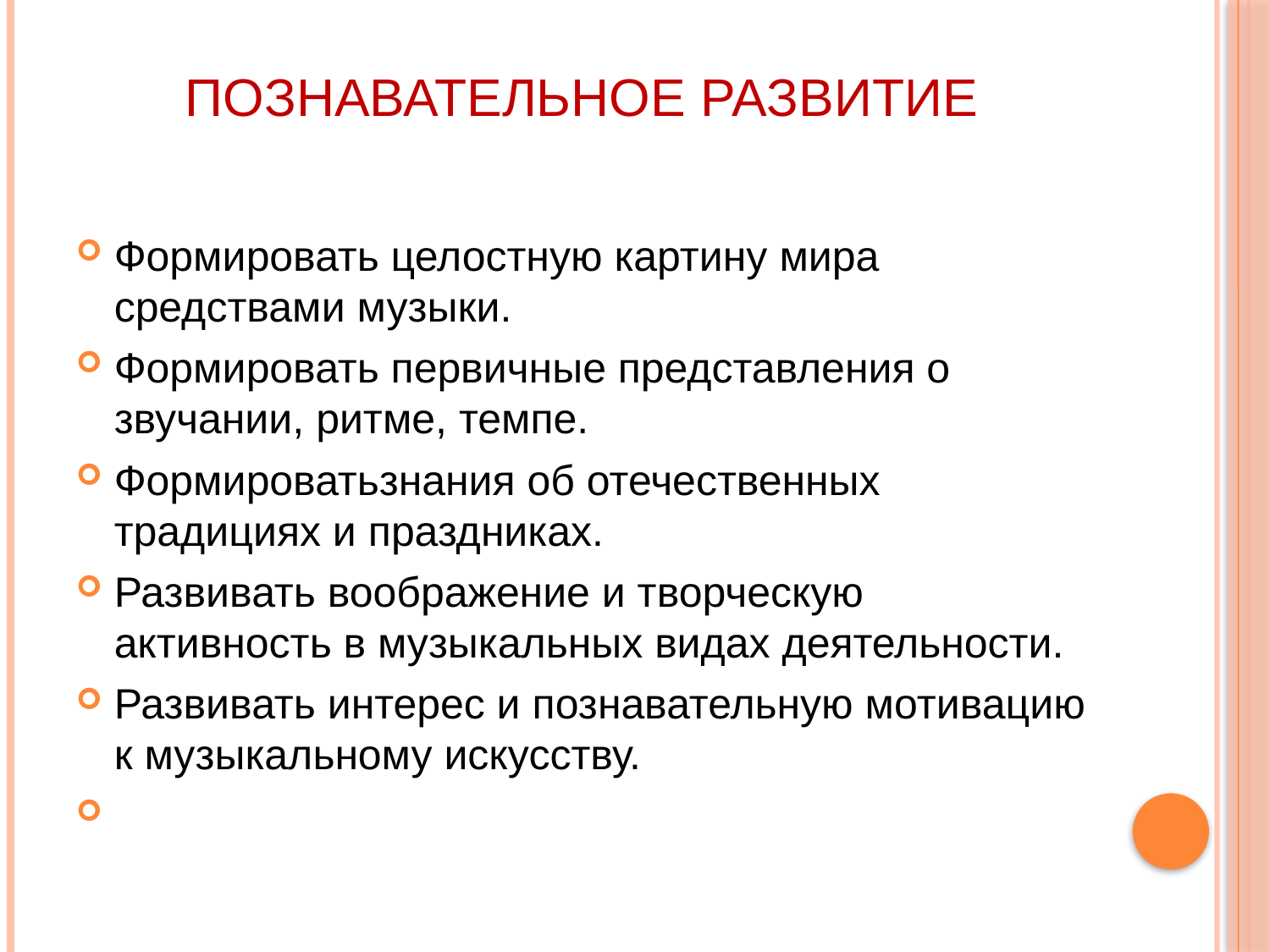

# Познавательное развитие
Формировать целостную картину мира средствами музыки.
Формировать первичные представления о звучании, ритме, темпе.
Формироватьзнания об отечественных традициях и праздниках.
Развивать воображение и творческую активность в музыкальных видах деятельности.
Развивать интерес и познавательную мотивацию к музыкальному искусству.